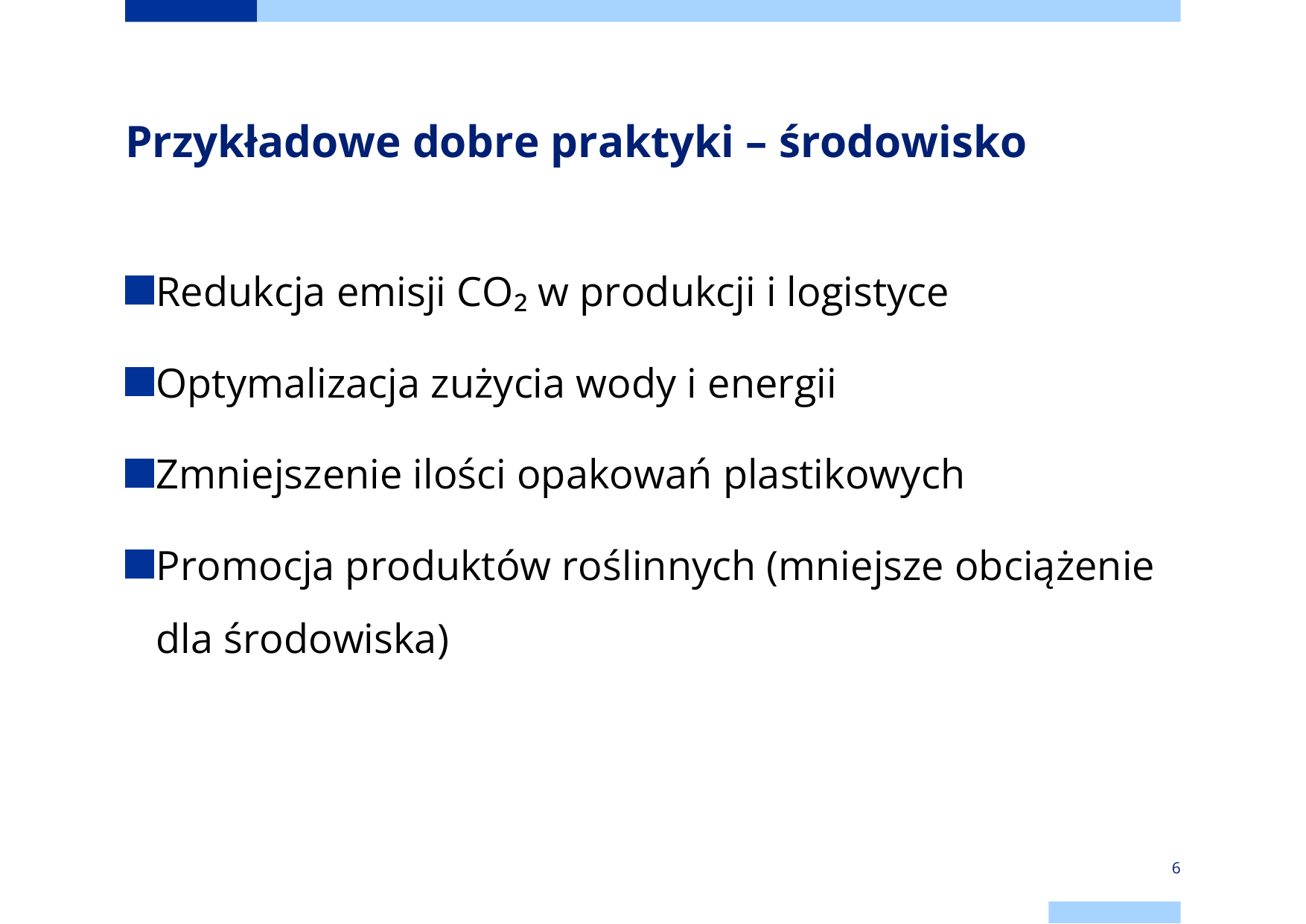

# Przykładowe dobre praktyki – środowisko
Redukcja emisji CO₂ w produkcji i logistyce
Optymalizacja zużycia wody i energii
Zmniejszenie ilości opakowań plastikowych
Promocja produktów roślinnych (mniejsze obciążenie dla środowiska)
6